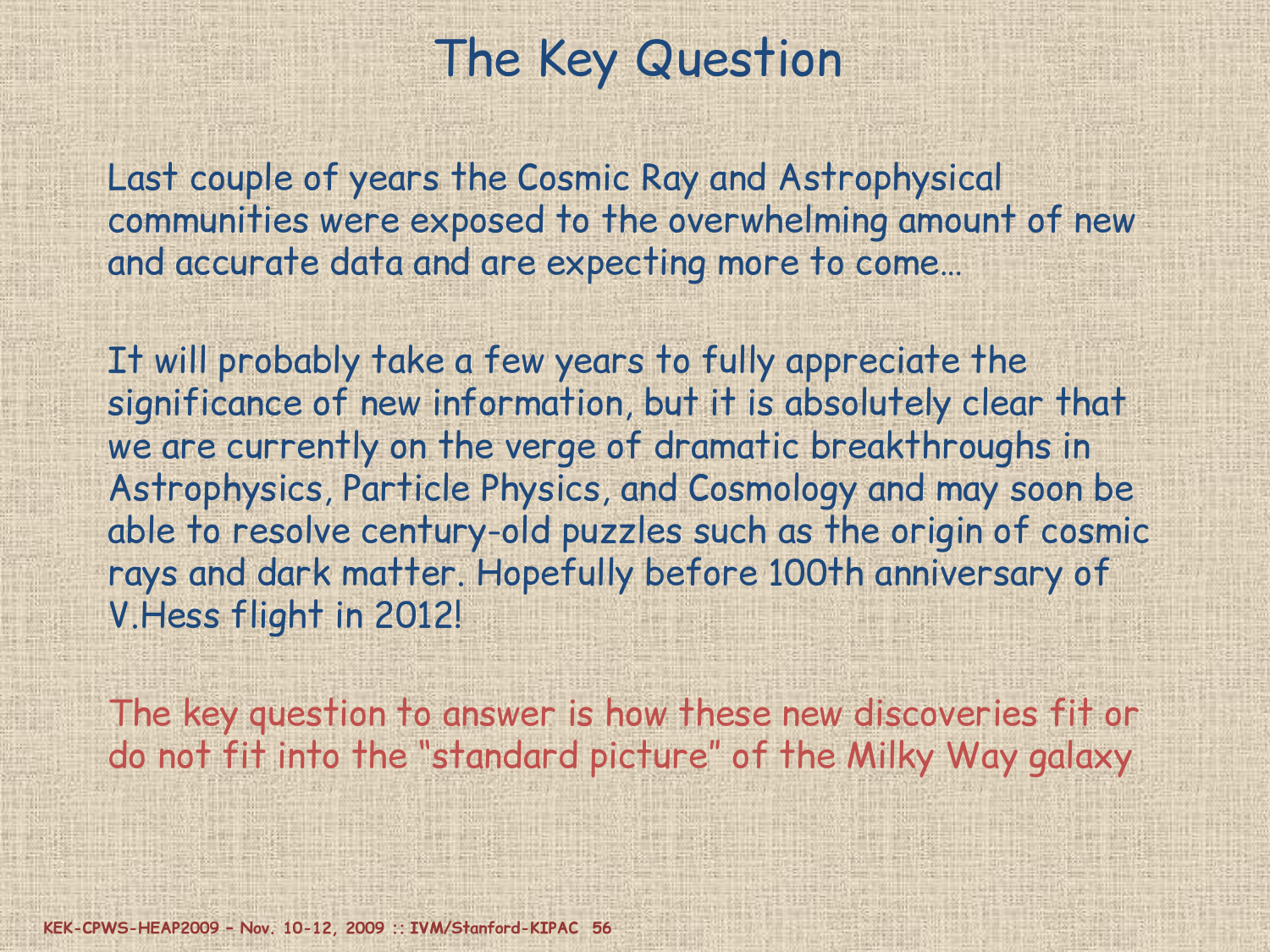

# The Key Question
Last couple of years the Cosmic Ray and Astrophysical communities were exposed to the overwhelming amount of new and accurate data and are expecting more to come…

It will probably take a few years to fully appreciate the significance of new information, but it is absolutely clear that we are currently on the verge of dramatic breakthroughs in Astrophysics, Particle Physics, and Cosmology and may soon be able to resolve century-old puzzles such as the origin of cosmic rays and dark matter. Hopefully before 100th anniversary of V.Hess flight in 2012!

The key question to answer is how these new discoveries fit or do not fit into the “standard picture” of the Milky Way galaxy